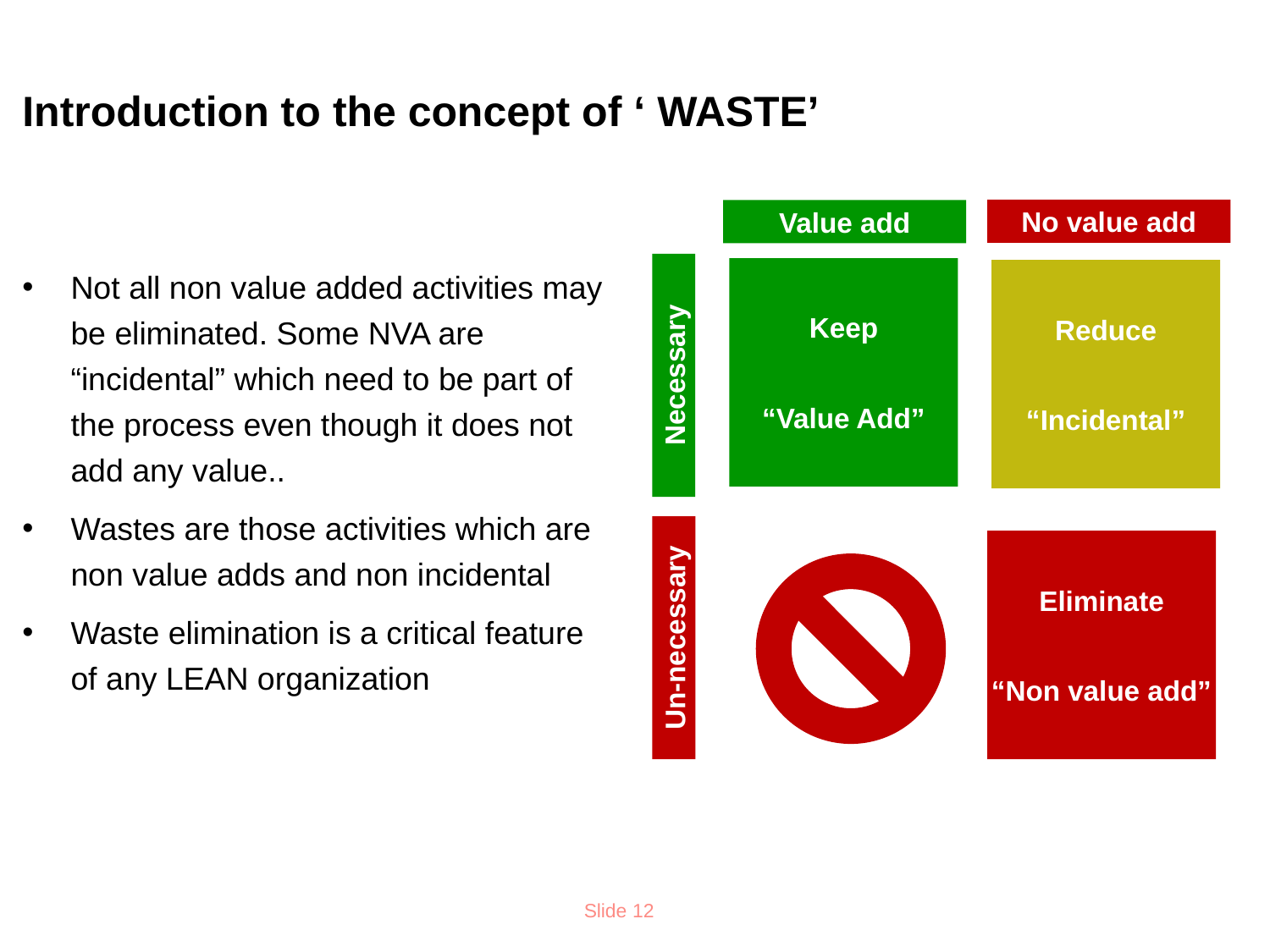

# Introduction to the concept of ‘ WASTE’
No value add
Value add
Keep

“Value Add”
Not all non value added activities may be eliminated. Some NVA are “incidental” which need to be part of the process even though it does not add any value..
Wastes are those activities which are non value adds and non incidental
Waste elimination is a critical feature of any LEAN organization
Reduce

“Incidental”
Necessary
Eliminate

“Non value add”

Un-necessary